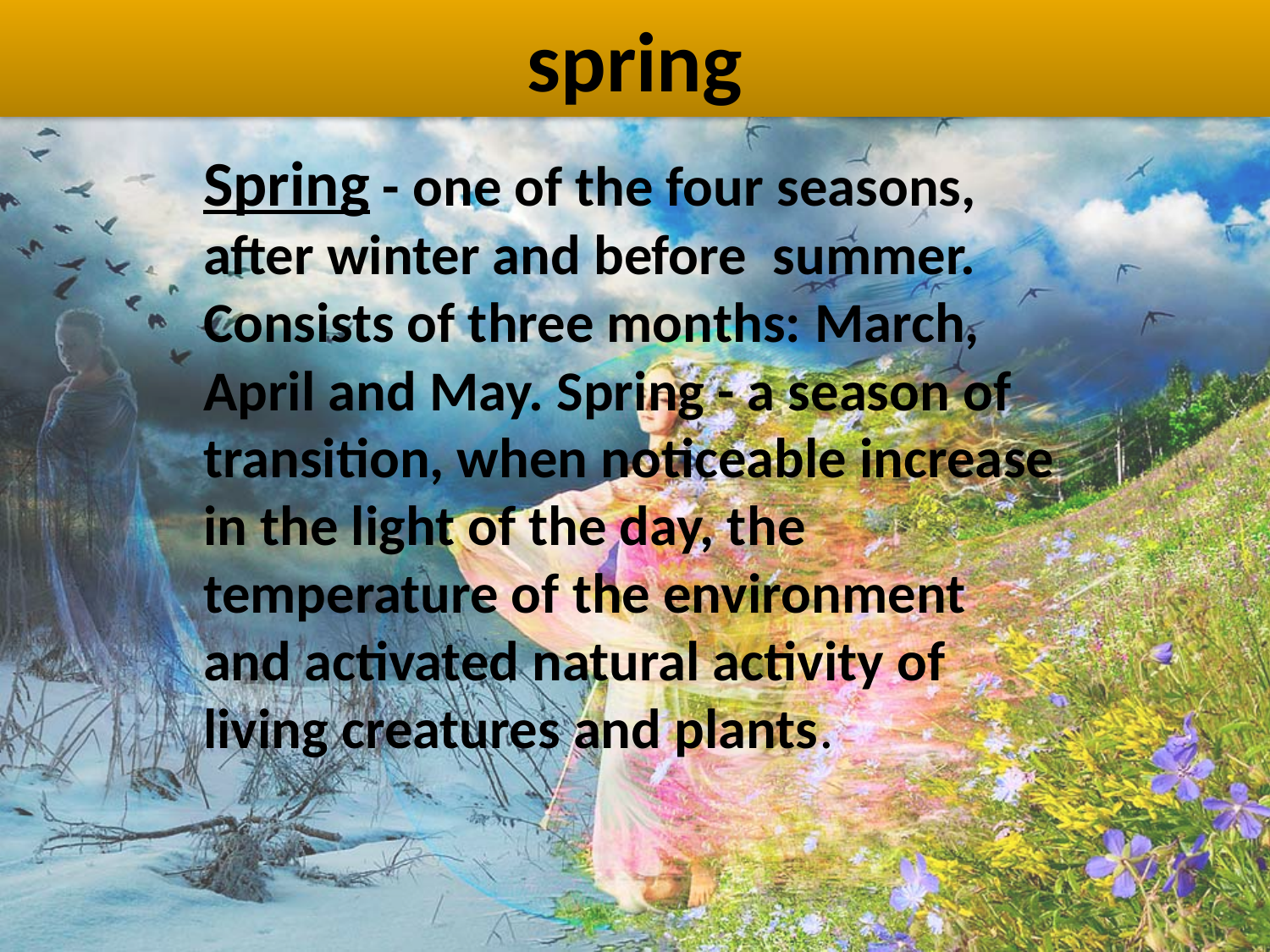

# spring
Spring - one of the four seasons, after winter and before  summer. Consists of three months: March, April and May. Spring - a season of transition, when noticeable increase in the light of the day, the temperature of the environment and activated natural activity of living creatures and plants.